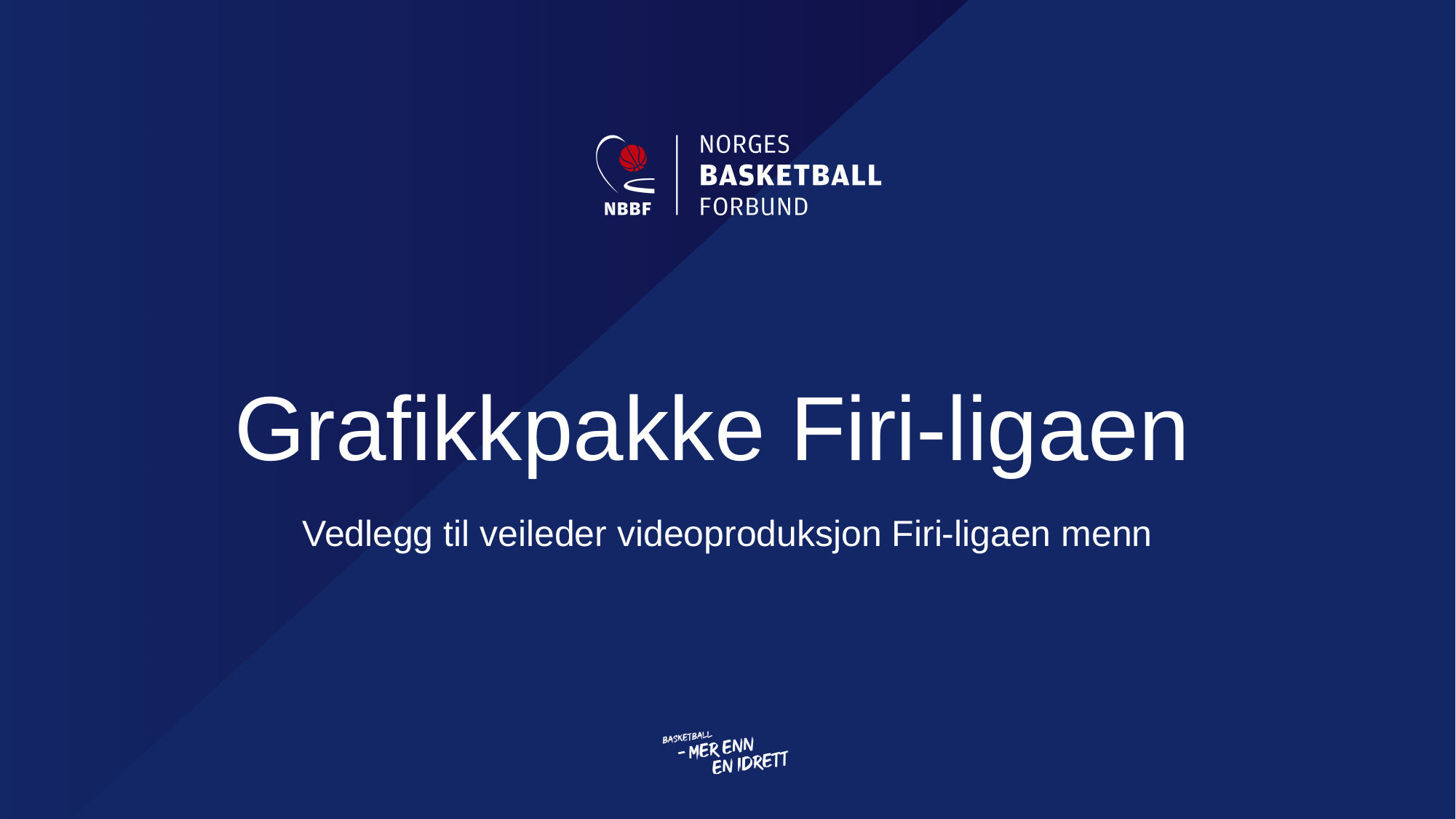

# Grafikkpakke Firi-ligaen
Vedlegg til veileder videoproduksjon Firi-ligaen menn